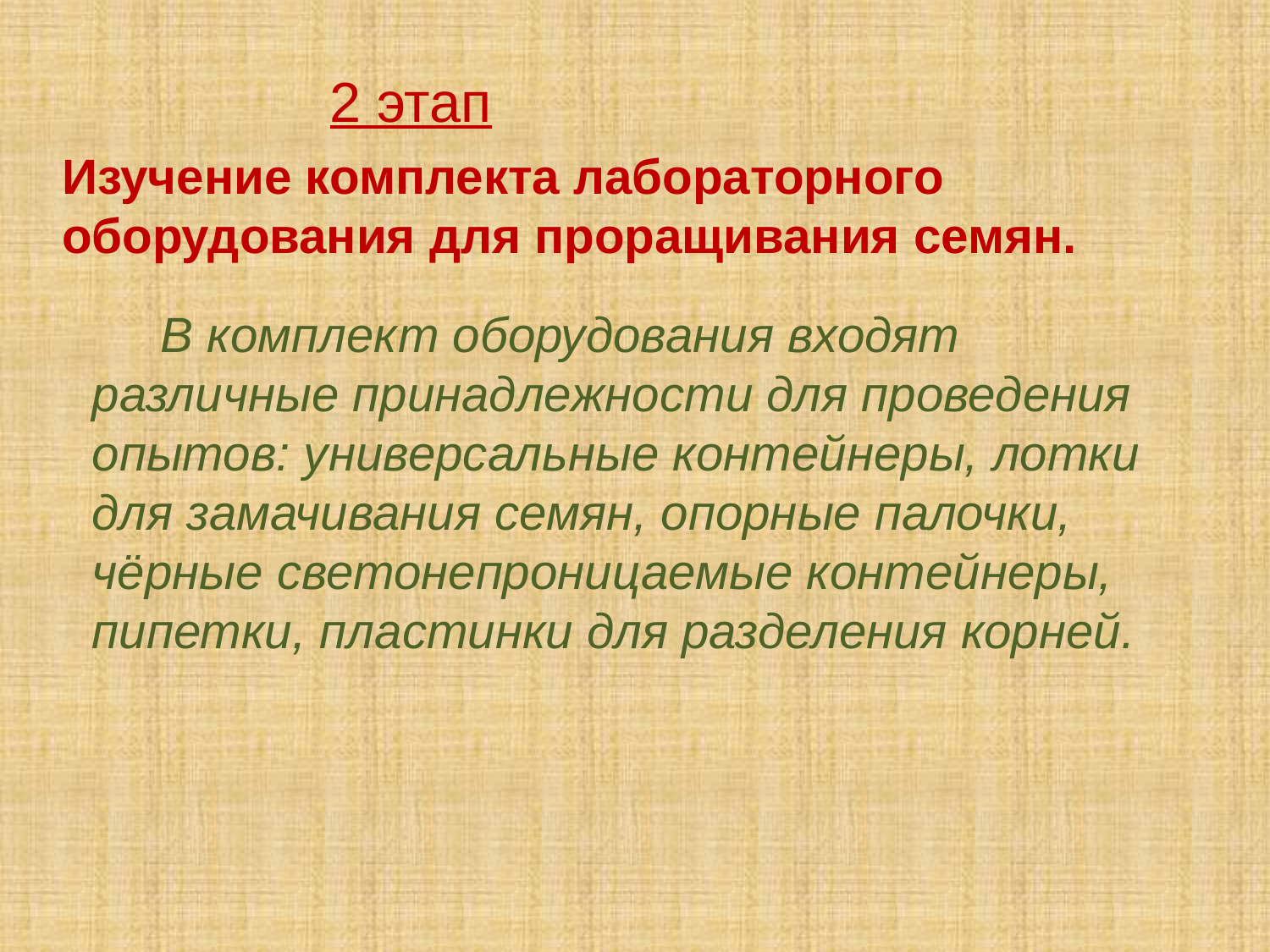

2 этап
Изучение комплекта лабораторного оборудования для проращивания семян.
     В комплект оборудования входят различные принадлежности для проведения опытов: универсальные контейнеры, лотки для замачивания семян, опорные палочки, чёрные светонепроницаемые контейнеры, пипетки, пластинки для разделения корней.